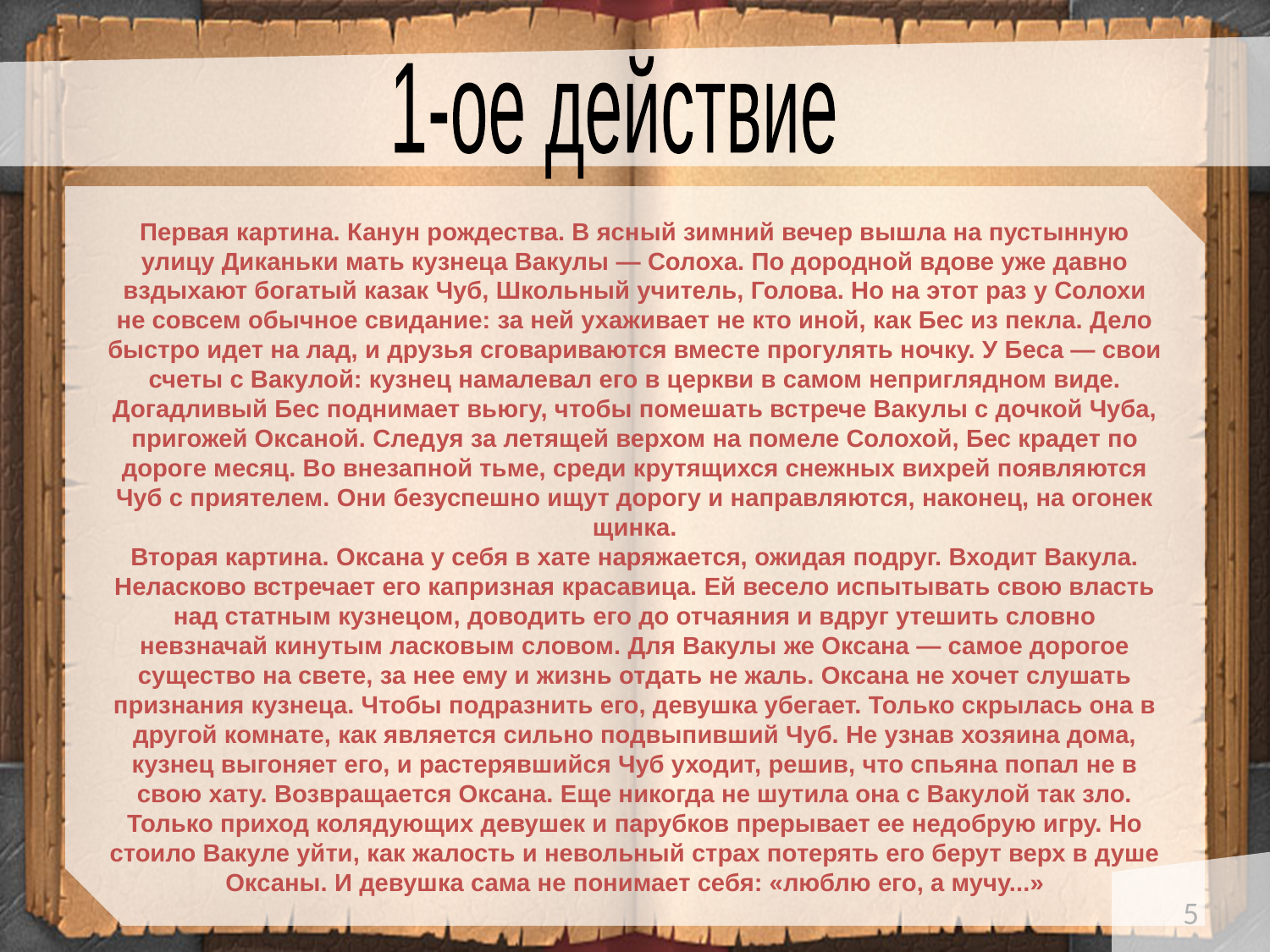

1-ое действие
Первая картина. Канун рождества. В ясный зимний вечер вышла на пустынную улицу Диканьки мать кузнеца Вакулы — Солоха. По дородной вдове уже давно вздыхают богатый казак Чуб, Школьный учитель, Голова. Но на этот раз у Солохи не совсем обычное свидание: за ней ухаживает не кто иной, как Бес из пекла. Дело быстро идет на лад, и друзья сговариваются вместе прогулять ночку. У Беса — свои счеты с Вакулой: кузнец намалевал его в церкви в самом неприглядном виде. Догадливый Бес поднимает вьюгу, чтобы помешать встрече Вакулы с дочкой Чуба, пригожей Оксаной. Следуя за летящей верхом на помеле Солохой, Бес крадет по дороге месяц. Во внезапной тьме, среди крутящихся снежных вихрей появляются Чуб с приятелем. Они безуспешно ищут дорогу и направляются, наконец, на огонек щинка.
Вторая картина. Оксана у себя в хате наряжается, ожидая подруг. Входит Вакула. Неласково встречает его капризная красавица. Ей весело испытывать свою власть над статным кузнецом, доводить его до отчаяния и вдруг утешить словно невзначай кинутым ласковым словом. Для Вакулы же Оксана — самое дорогое существо на свете, за нее ему и жизнь отдать не жаль. Оксана не хочет слушать признания кузнеца. Чтобы подразнить его, девушка убегает. Только скрылась она в другой комнате, как является сильно подвыпивший Чуб. Не узнав хозяина дома, кузнец выгоняет его, и растерявшийся Чуб уходит, решив, что спьяна попал не в свою хату. Возвращается Оксана. Еще никогда не шутила она с Вакулой так зло. Только приход колядующих девушек и парубков прерывает ее недобрую игру. Но стоило Вакуле уйти, как жалость и невольный страх потерять его берут верх в душе Оксаны. И девушка сама не понимает себя: «люблю его, а мучу...»
5